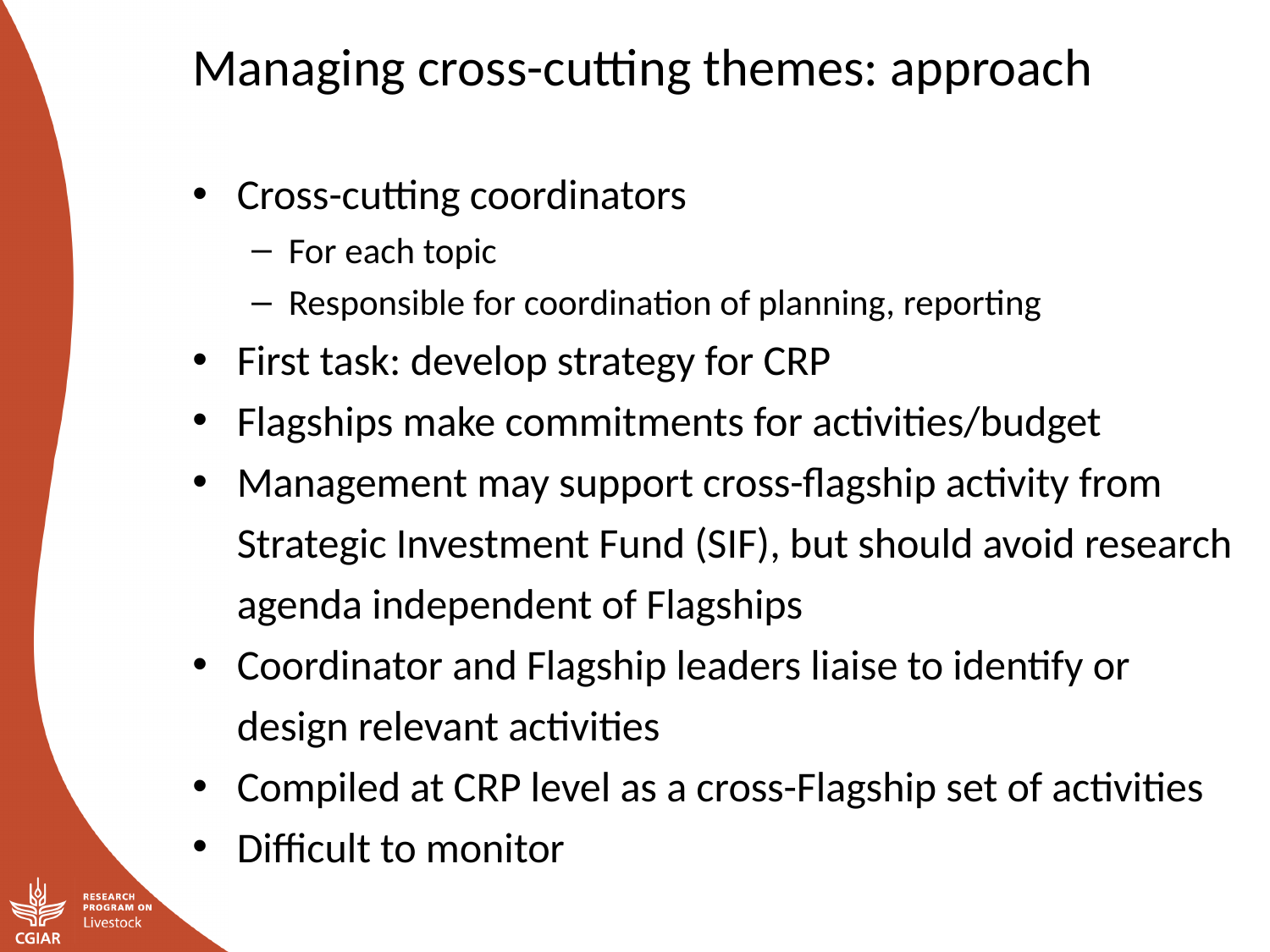

Managing cross-cutting themes: approach
Cross-cutting coordinators
For each topic
Responsible for coordination of planning, reporting
First task: develop strategy for CRP
Flagships make commitments for activities/budget
Management may support cross-flagship activity from Strategic Investment Fund (SIF), but should avoid research agenda independent of Flagships
Coordinator and Flagship leaders liaise to identify or design relevant activities
Compiled at CRP level as a cross-Flagship set of activities
Difficult to monitor